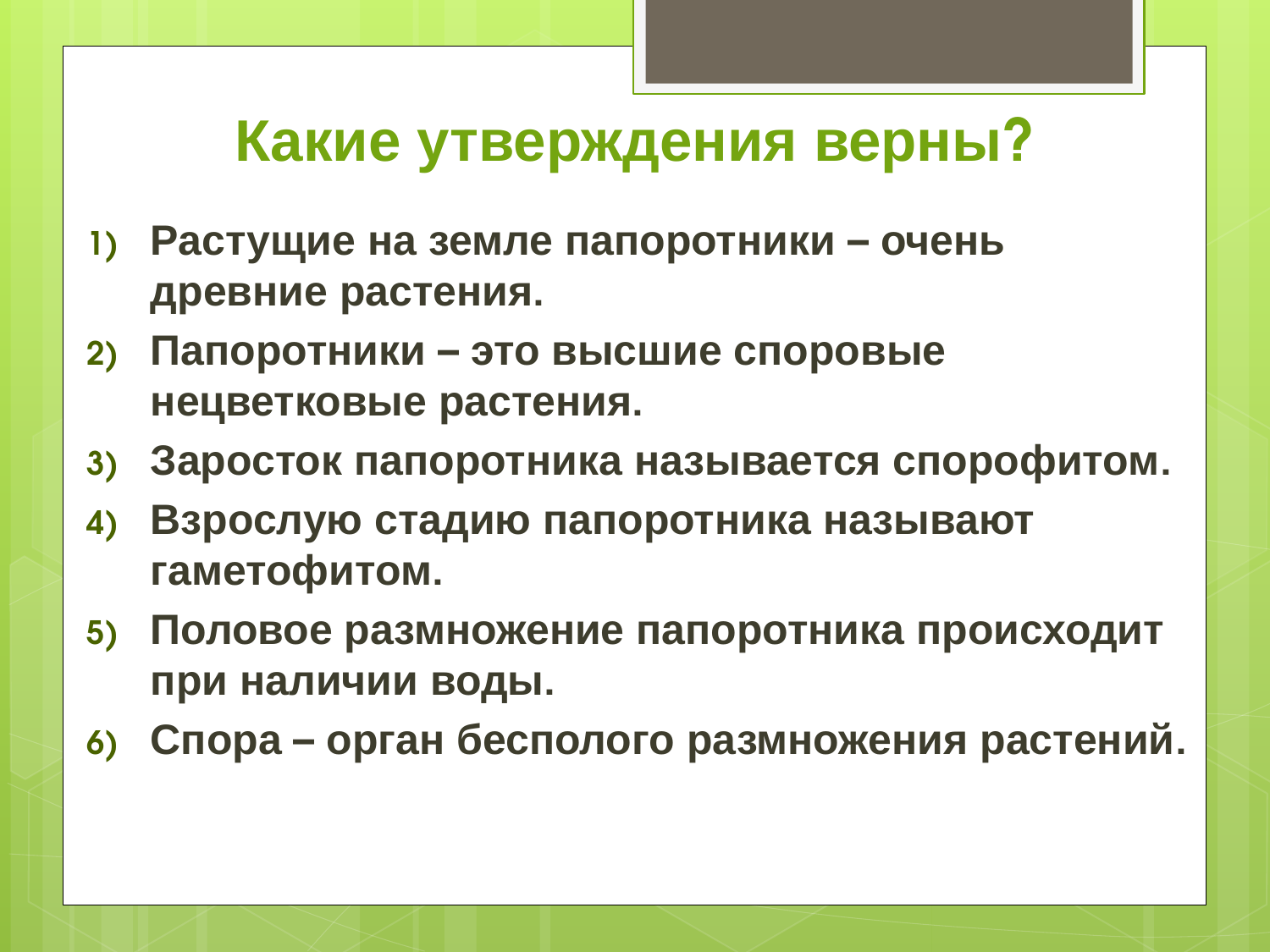

# Какие утверждения верны?
Растущие на земле папоротники – очень древние растения.
Папоротники – это высшие споровые нецветковые растения.
Заросток папоротника называется спорофитом.
Взрослую стадию папоротника называют гаметофитом.
Половое размножение папоротника происходит при наличии воды.
Спора – орган бесполого размножения растений.